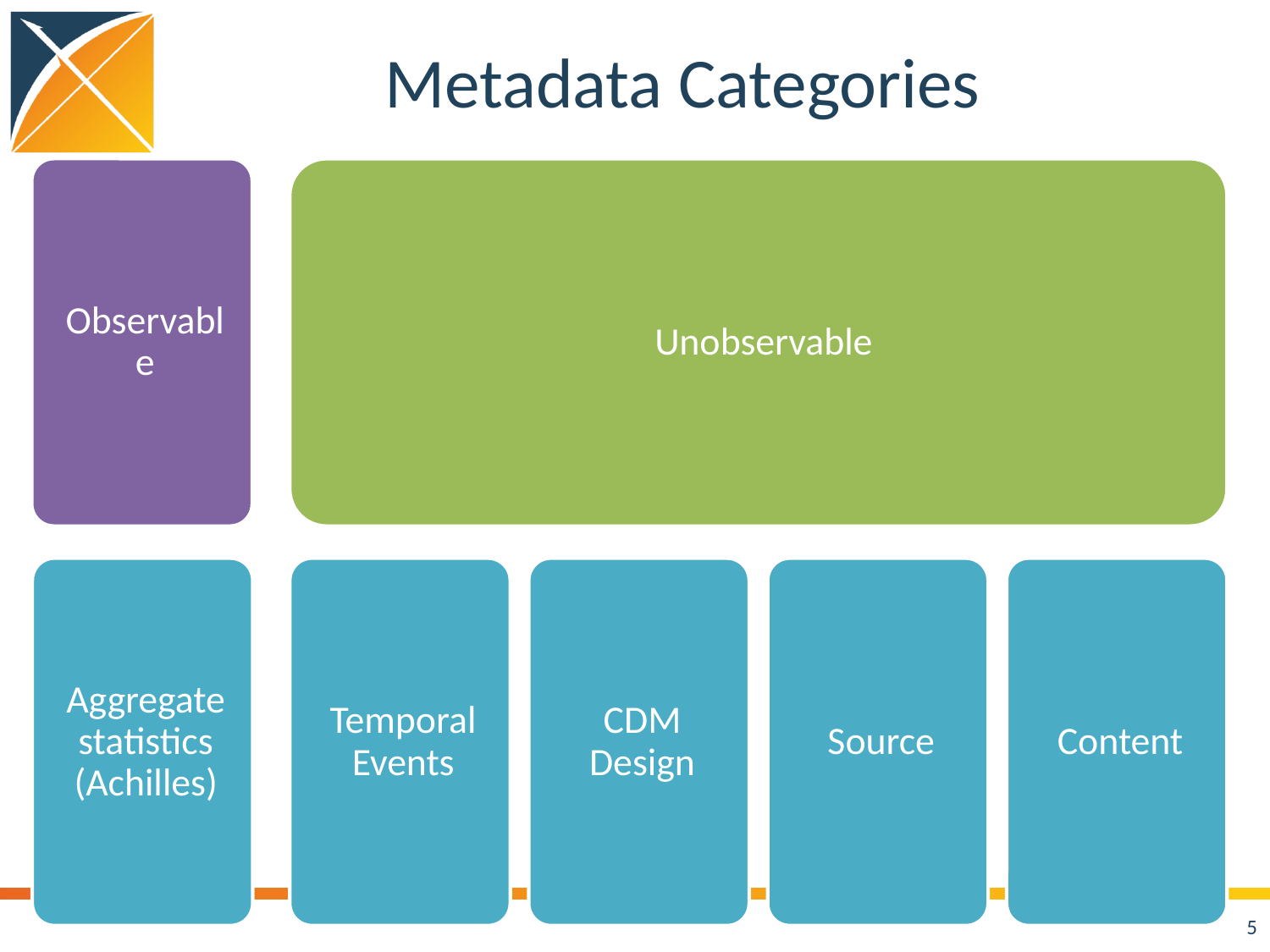

# Metadata Categories
Observable
Aggregate statistics (Achilles)
Unobservable
Temporal Events
CDM Design
Source
Content
5